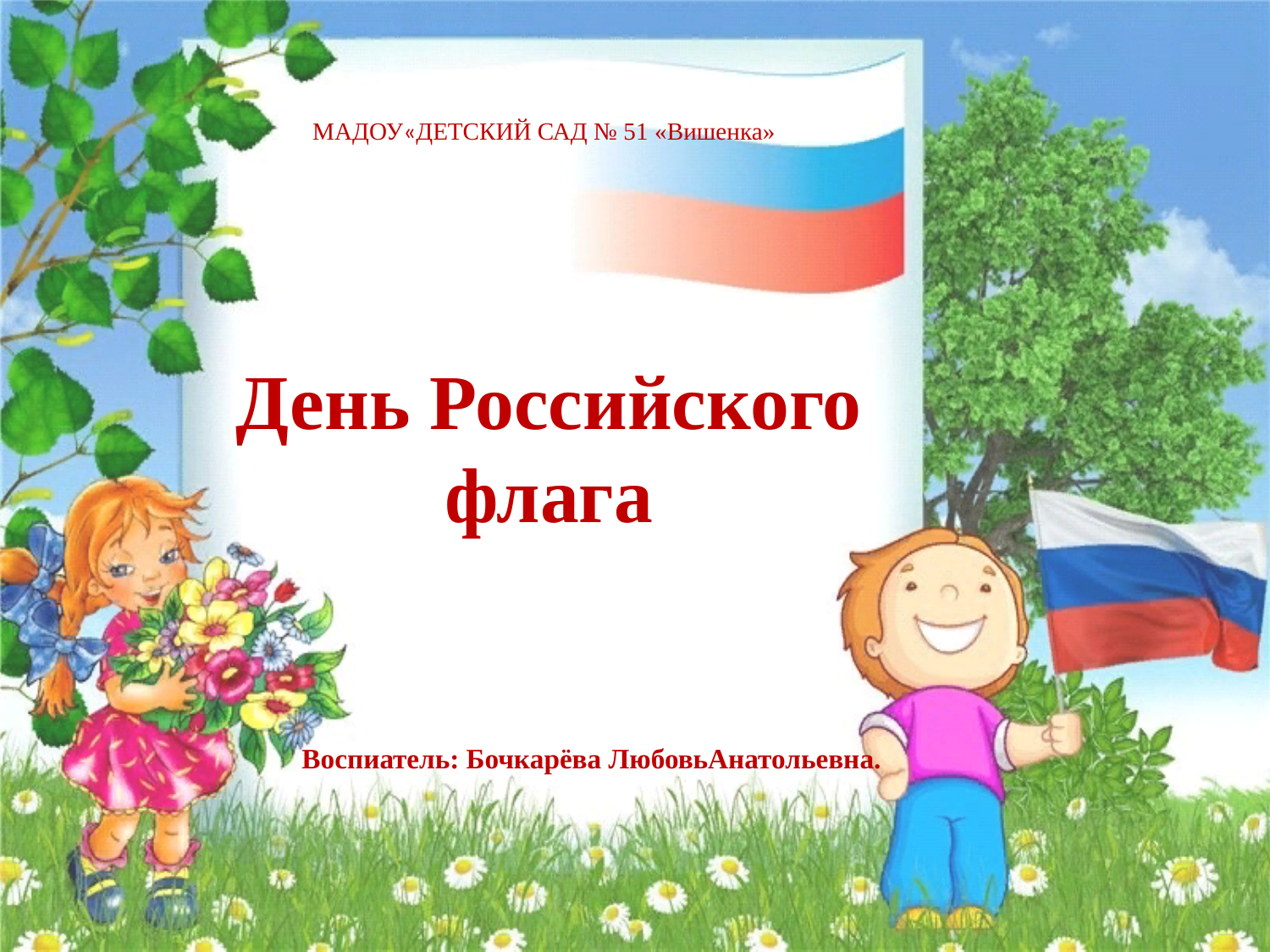

МАДОУ«ДЕТСКИЙ САД № 51 «Вишенка»
# День Российского флага
Воспиатель: Бочкарёва ЛюбовьАнатольевна.